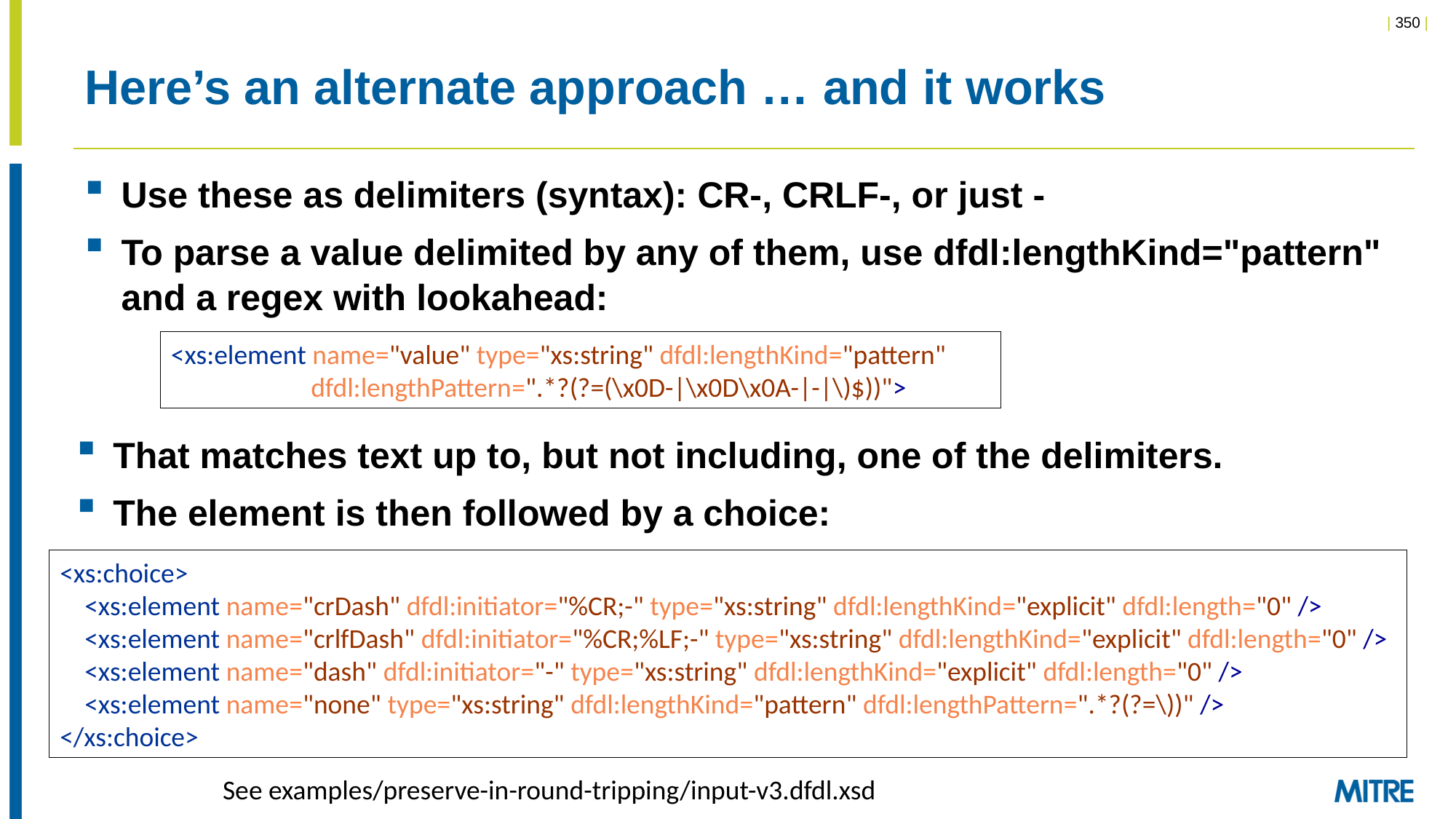

# Here’s an alternate approach … and it works
Use these as delimiters (syntax): CR-, CRLF-, or just -
To parse a value delimited by any of them, use dfdl:lengthKind="pattern" and a regex with lookahead:
<xs:element name="value" type="xs:string" dfdl:lengthKind="pattern"
 	     dfdl:lengthPattern=".*?(?=(\x0D-|\x0D\x0A-|-|\)$))">
That matches text up to, but not including, one of the delimiters.
The element is then followed by a choice:
<xs:choice>
    <xs:element name="crDash" dfdl:initiator="%CR;-" type="xs:string" dfdl:lengthKind="explicit" dfdl:length="0" />
    <xs:element name="crlfDash" dfdl:initiator="%CR;%LF;-" type="xs:string" dfdl:lengthKind="explicit" dfdl:length="0" />
    <xs:element name="dash" dfdl:initiator="-" type="xs:string" dfdl:lengthKind="explicit" dfdl:length="0" />
    <xs:element name="none" type="xs:string" dfdl:lengthKind="pattern" dfdl:lengthPattern=".*?(?=\))" />
</xs:choice>
See examples/preserve-in-round-tripping/input-v3.dfdl.xsd